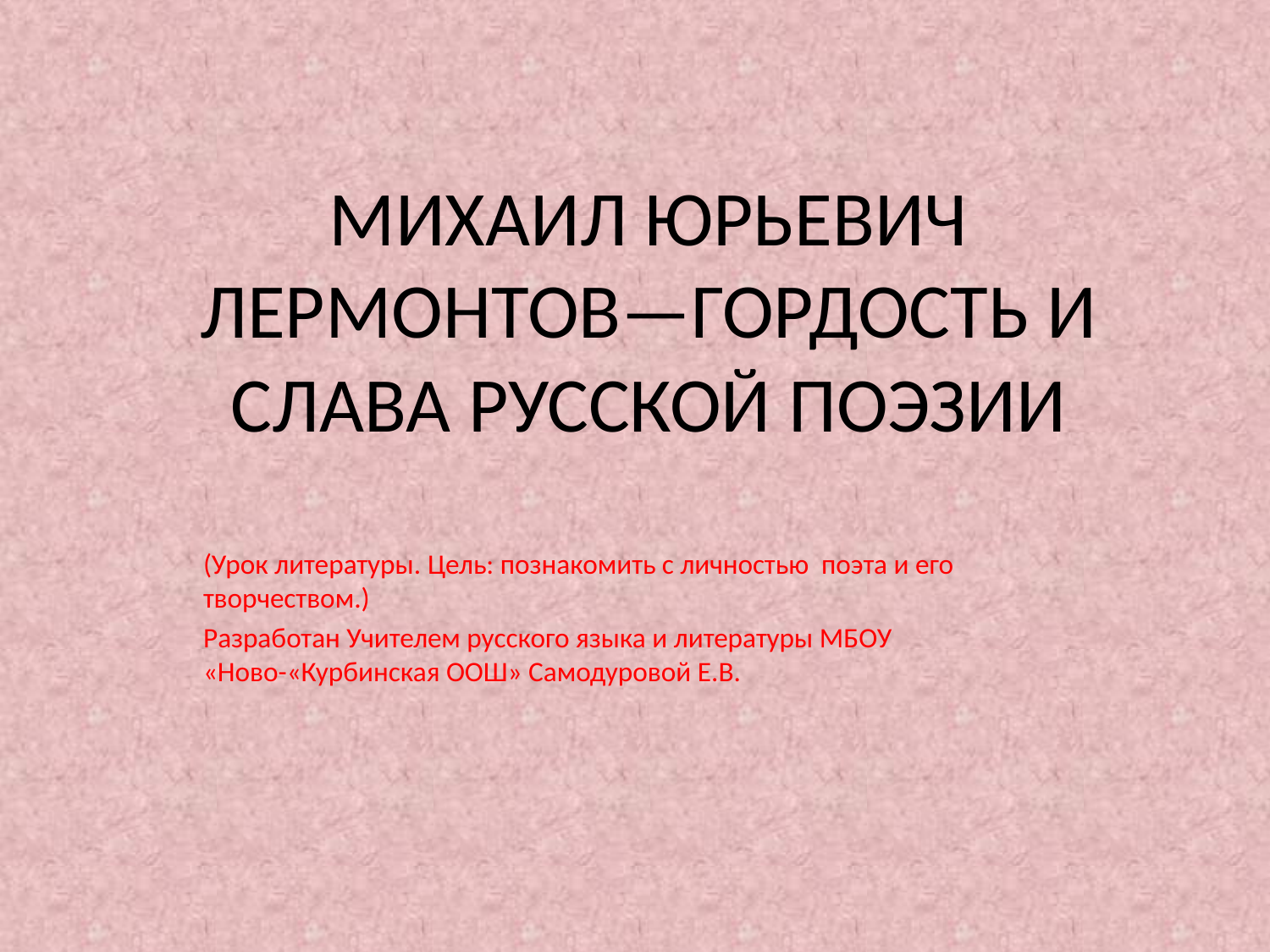

# МИХАИЛ ЮРЬЕВИЧ ЛЕРМОНТОВ—ГОРДОСТЬ И СЛАВА РУССКОЙ ПОЭЗИИ
(Урок литературы. Цель: познакомить с личностью  поэта и его творчеством.)
Разработан Учителем русского языка и литературы МБОУ «Ново-«Курбинская ООШ» Самодуровой Е.В.